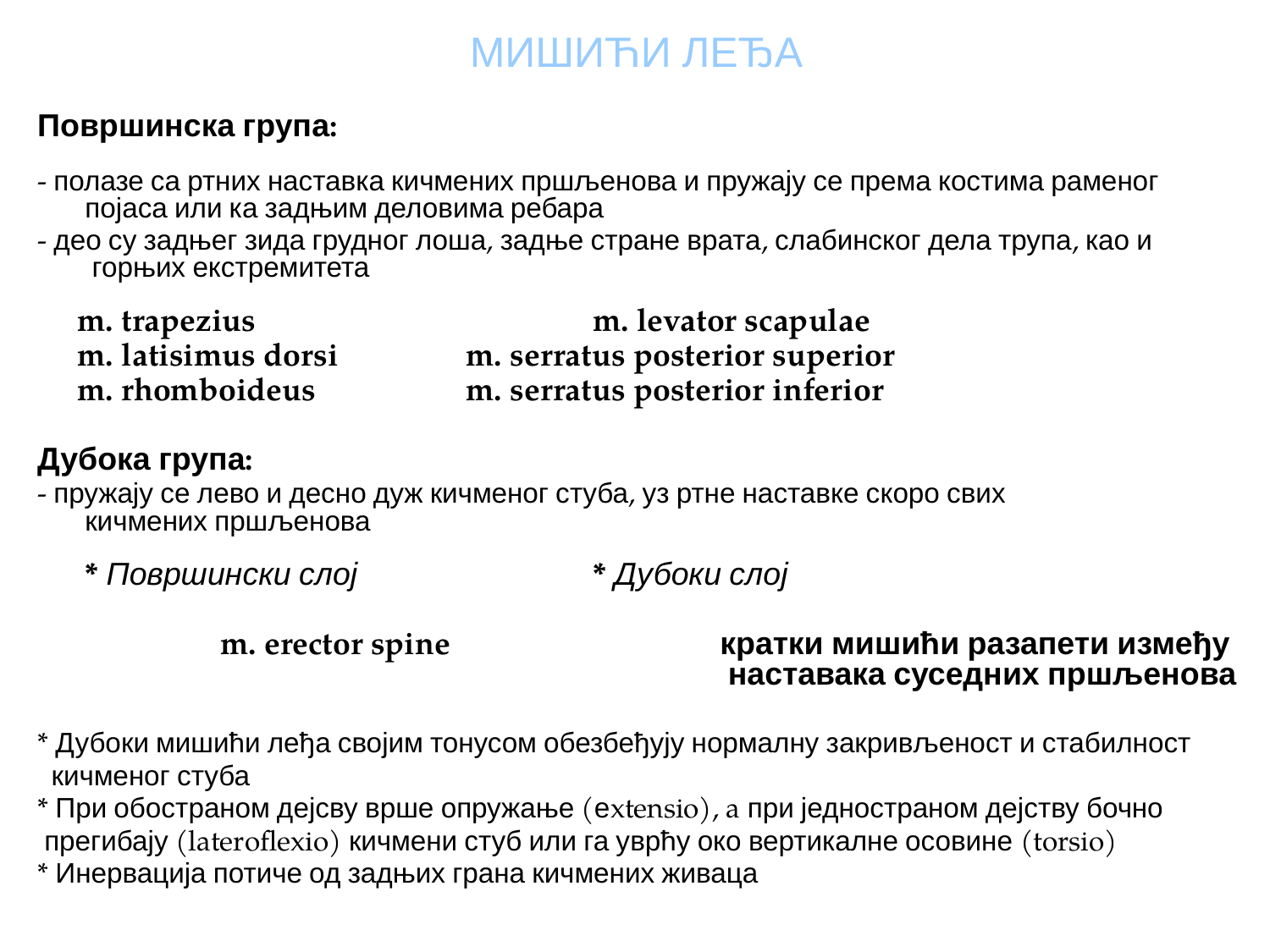

МИШИЋИ ЛЕЂА
Површинска група:

- полазе са ртних наставка кичмених пршљенова и пружају се према костима раменог
појаса или ка задњим деловима ребара
- део су задњег зида грудног лоша, задње стране врата, слабинског дела трупа, као и
 горњих екстремитета

     m. trapezius			m. levator scapulae
     m. latisimus dorsi		m. serratus posterior superior
     m. rhomboideus		m. serratus posterior inferior

Дубока група:
- пружају се лево и десно дуж кичменог стуба, уз ртне наставке скоро свих
кичмених пршљенова

	* Површински слој		* Дубоки слој

  		 m. erector spine			кратки мишићи разапети између
					 наставака суседних пршљенова

* Дубоки мишићи леђа својим тонусом обезбеђују нормалну закривљеност и стабилност
  кичменог стуба
* При обостраном дејсву врше опружање (еxtensio), a при једностраном дејству бочно
 прегибају (lateroflexio) кичмени стуб или га уврћу око вертикалне осовине (torsio)
* Инервација потиче од задњих грана кичмених живаца